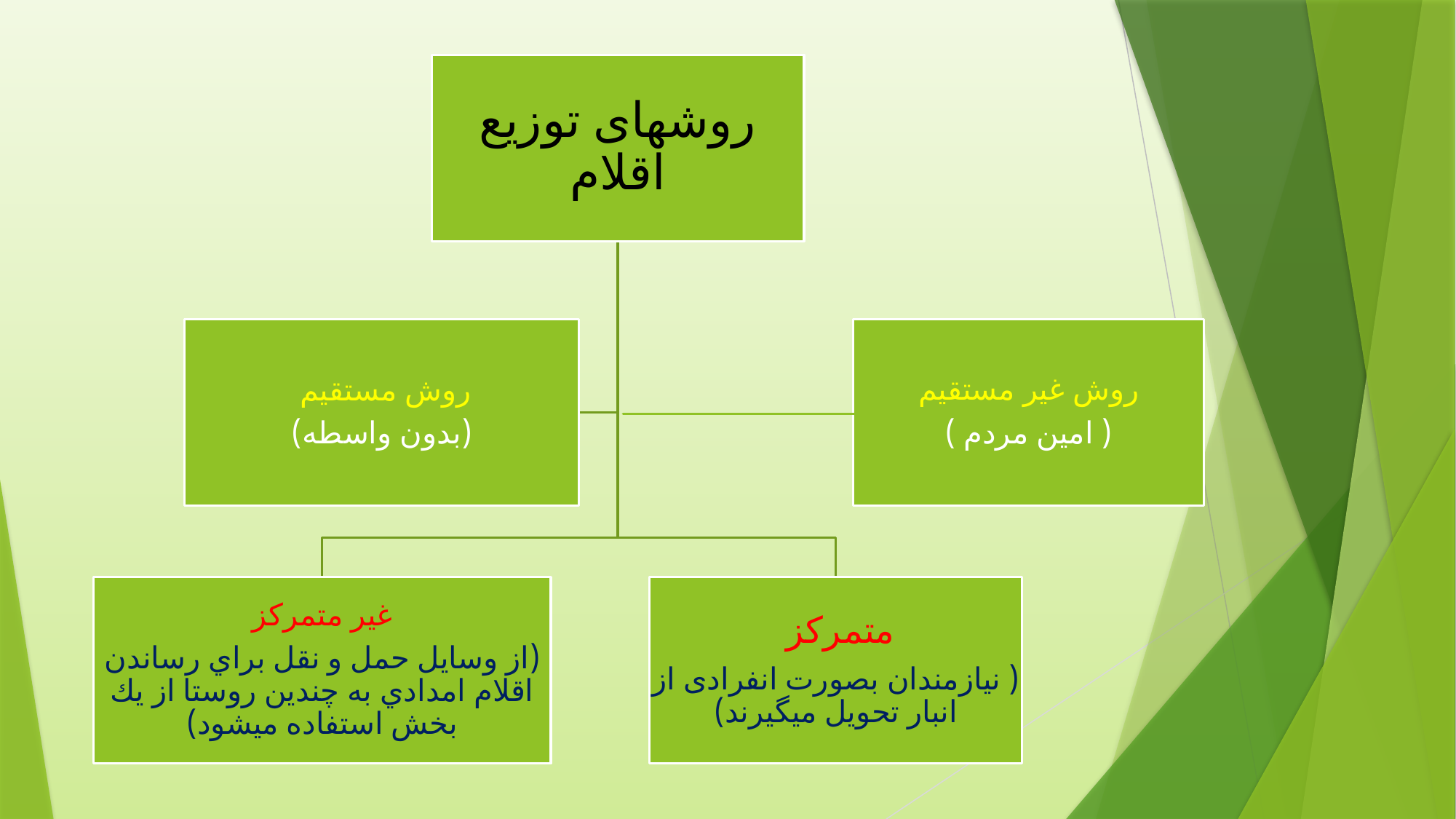

روشهای توزیع اقلام
غیر متمرکز
(از وسايل حمل و نقل براي رساندن اقلام امدادي به چندين روستا از يك بخش استفاده ميشود)
متمرکز
( نیازمندان بصورت انفرادی از انبار تحویل میگیرند)
روش مستقیم
(بدون واسطه)
روش غیر مستقیم
( امین مردم )